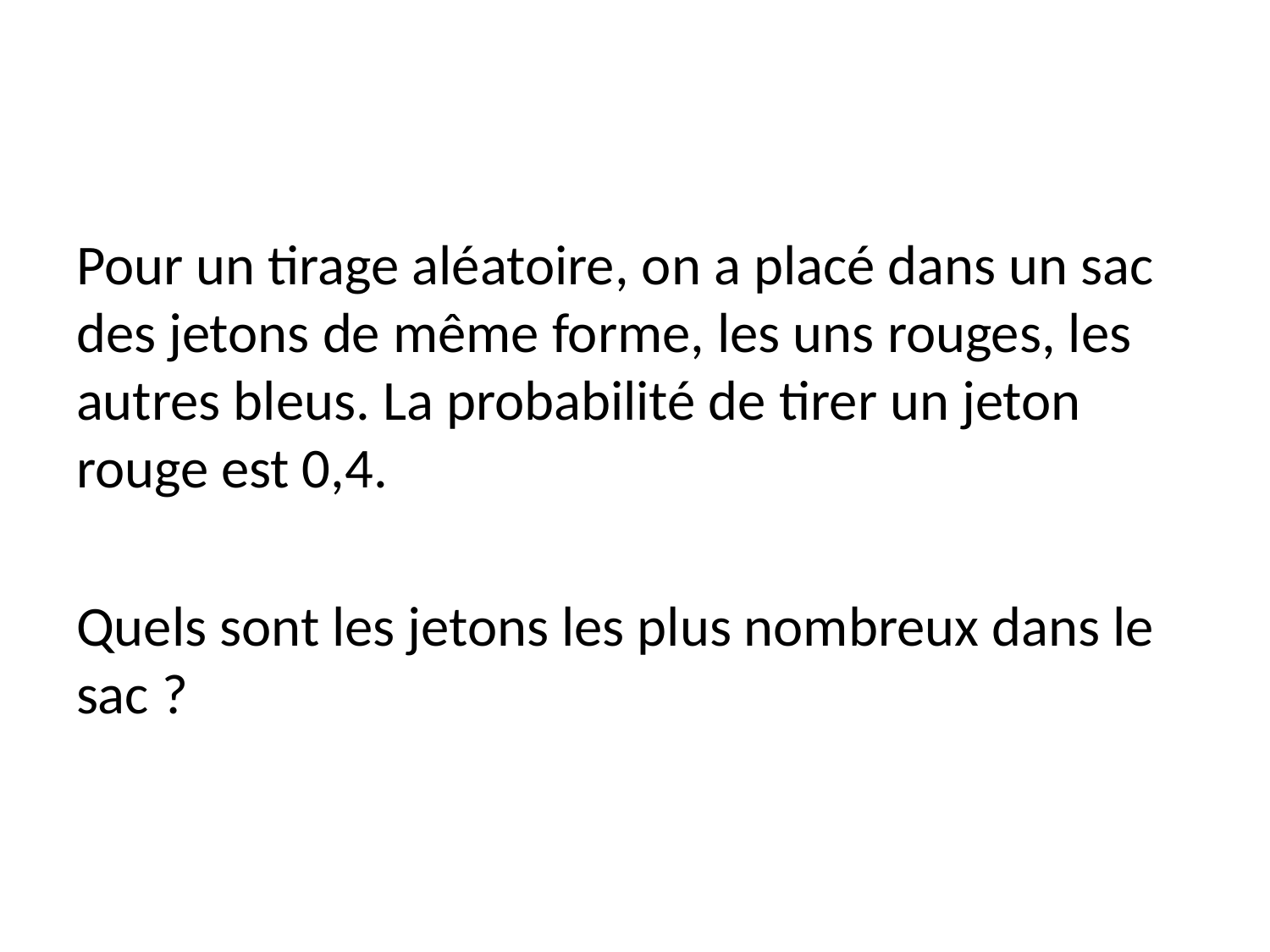

Pour un tirage aléatoire, on a placé dans un sac des jetons de même forme, les uns rouges, les autres bleus. La probabilité de tirer un jeton rouge est 0,4.

Quels sont les jetons les plus nombreux dans le sac ?